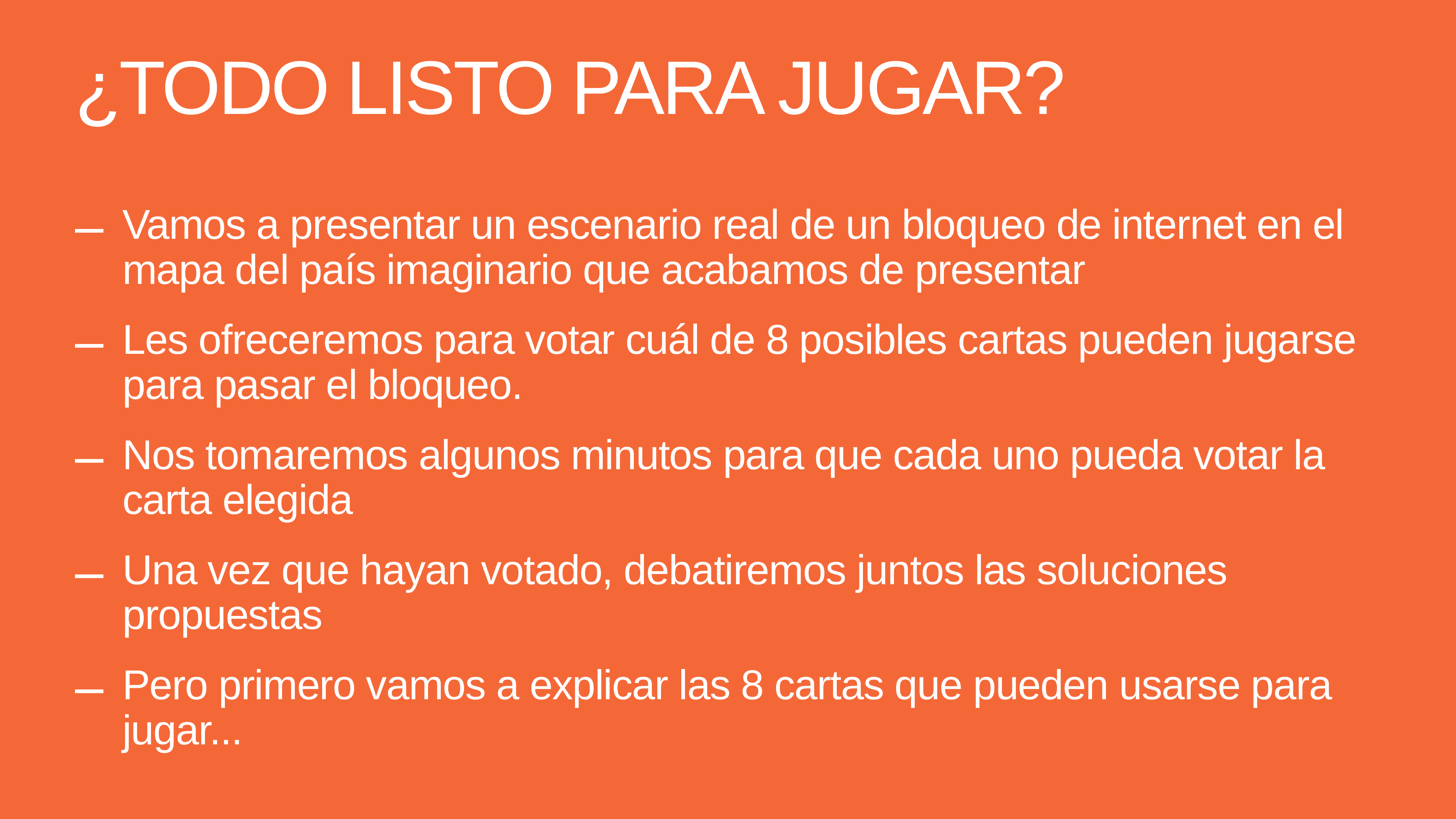

# ¿Todo Listo para jugar?
Vamos a presentar un escenario real de un bloqueo de internet en el mapa del país imaginario que acabamos de presentar
Les ofreceremos para votar cuál de 8 posibles cartas pueden jugarse para pasar el bloqueo.
Nos tomaremos algunos minutos para que cada uno pueda votar la carta elegida
Una vez que hayan votado, debatiremos juntos las soluciones  propuestas
Pero primero vamos a explicar las 8 cartas que pueden usarse para jugar...